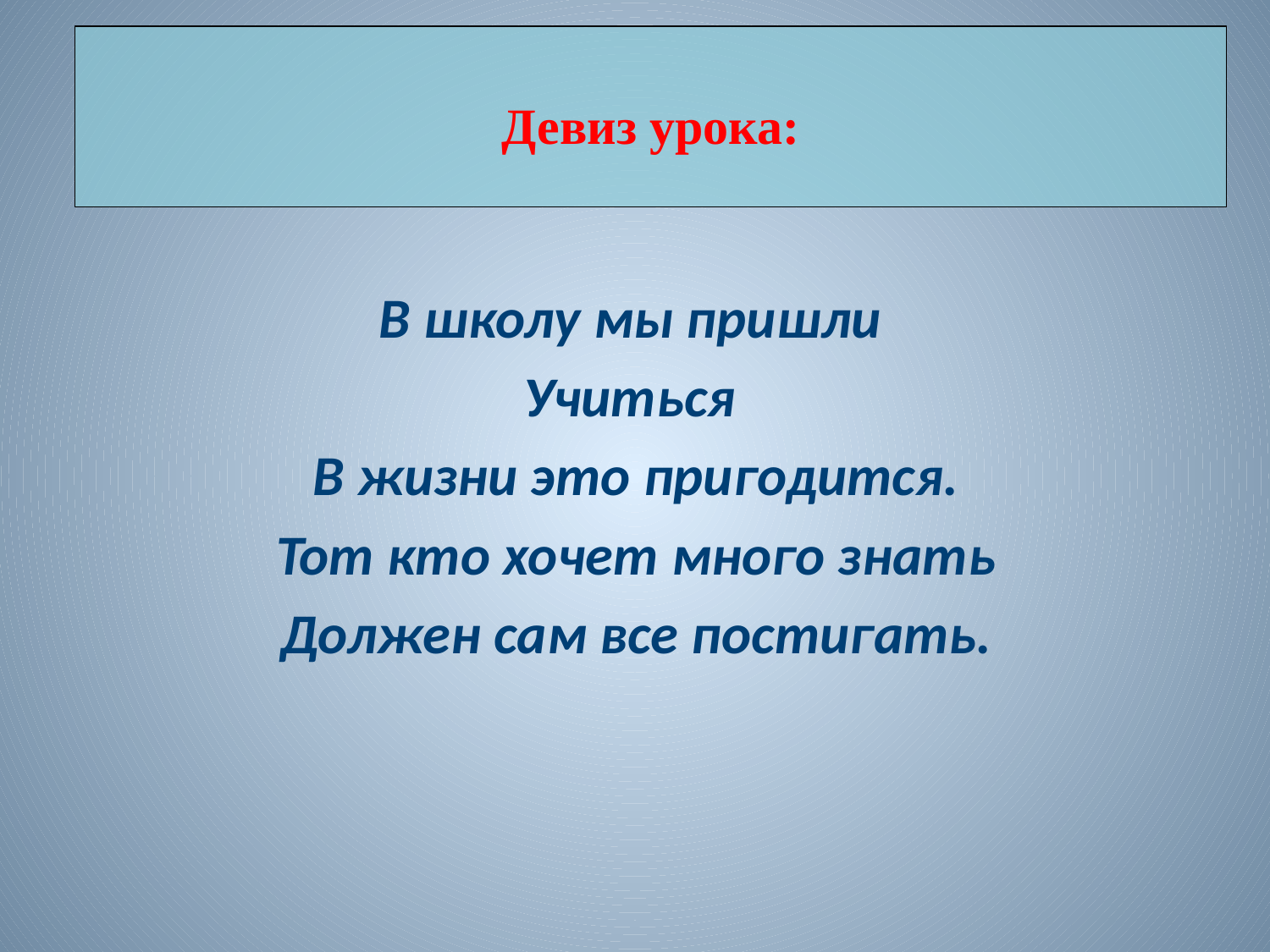

# Девиз урока:

В школу мы пришли
Учиться
В жизни это пригодится.
Тот кто хочет много знать
Должен сам все постигать.